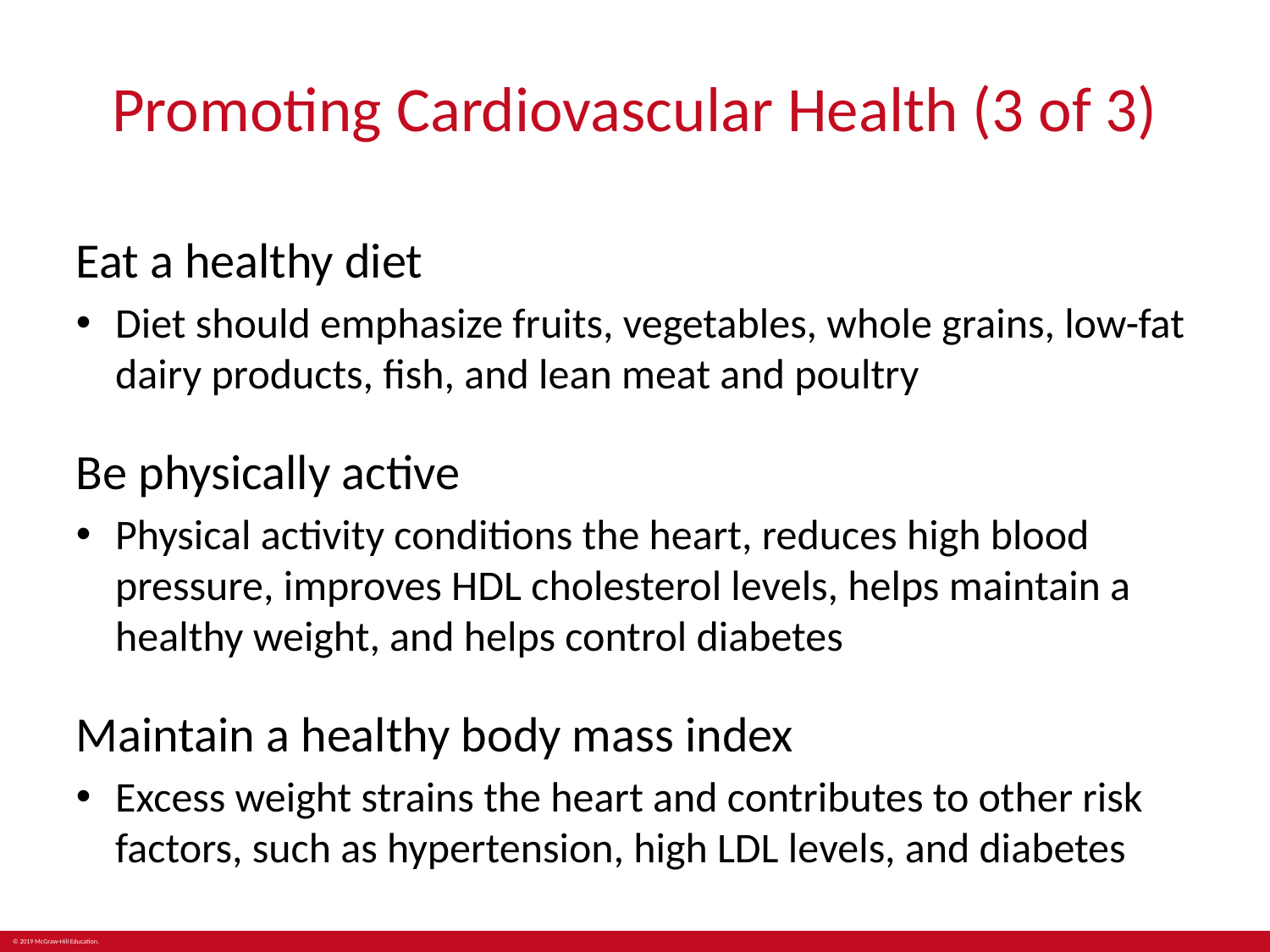

# Promoting Cardiovascular Health (3 of 3)
Eat a healthy diet
Diet should emphasize fruits, vegetables, whole grains, low-fat dairy products, fish, and lean meat and poultry
Be physically active
Physical activity conditions the heart, reduces high blood pressure, improves HDL cholesterol levels, helps maintain a healthy weight, and helps control diabetes
Maintain a healthy body mass index
Excess weight strains the heart and contributes to other risk factors, such as hypertension, high LDL levels, and diabetes